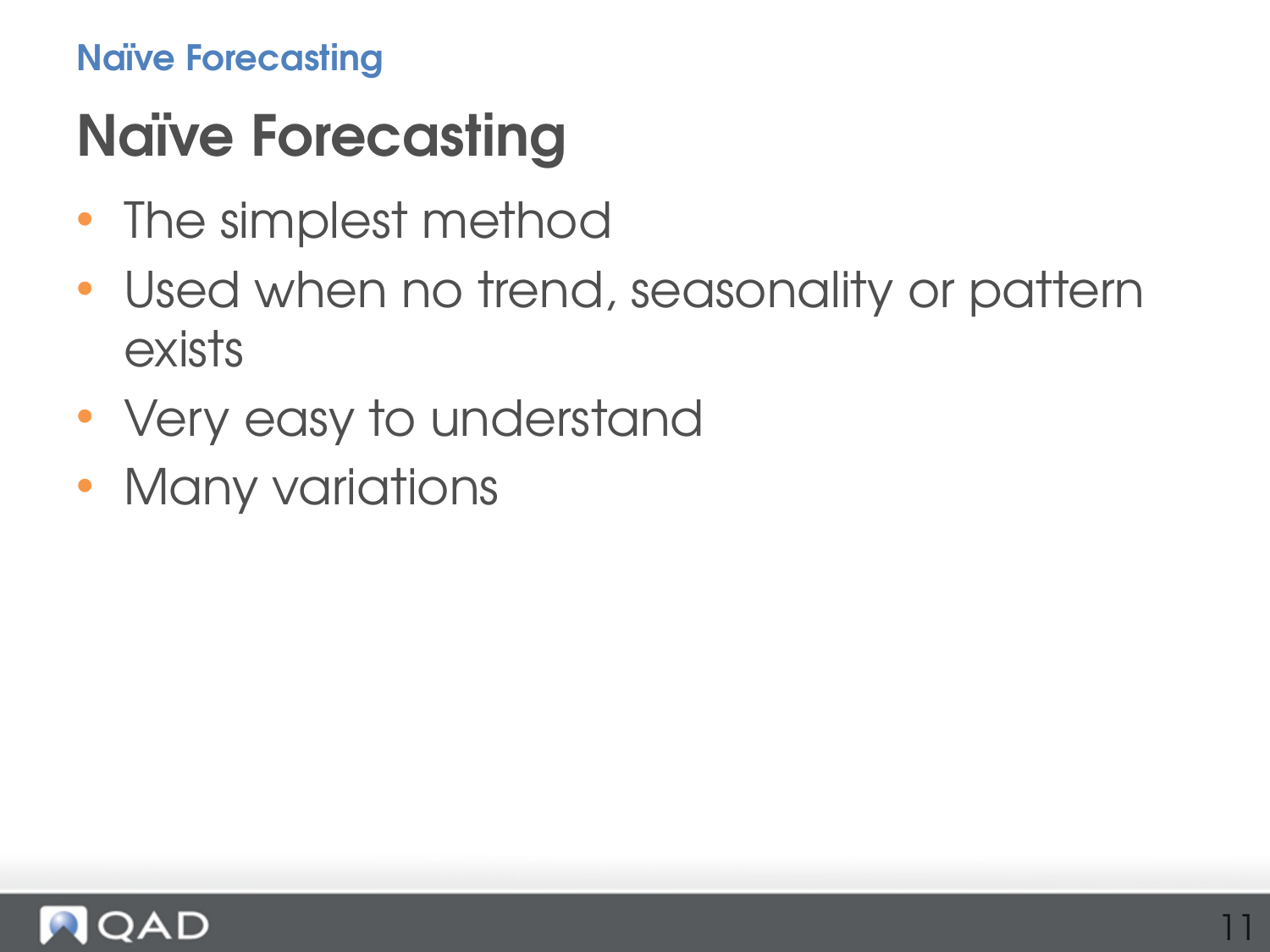

Naïve Forecasting
# Naïve Forecasting
The simplest method
Used when no trend, seasonality or pattern exists
Very easy to understand
Many variations
11